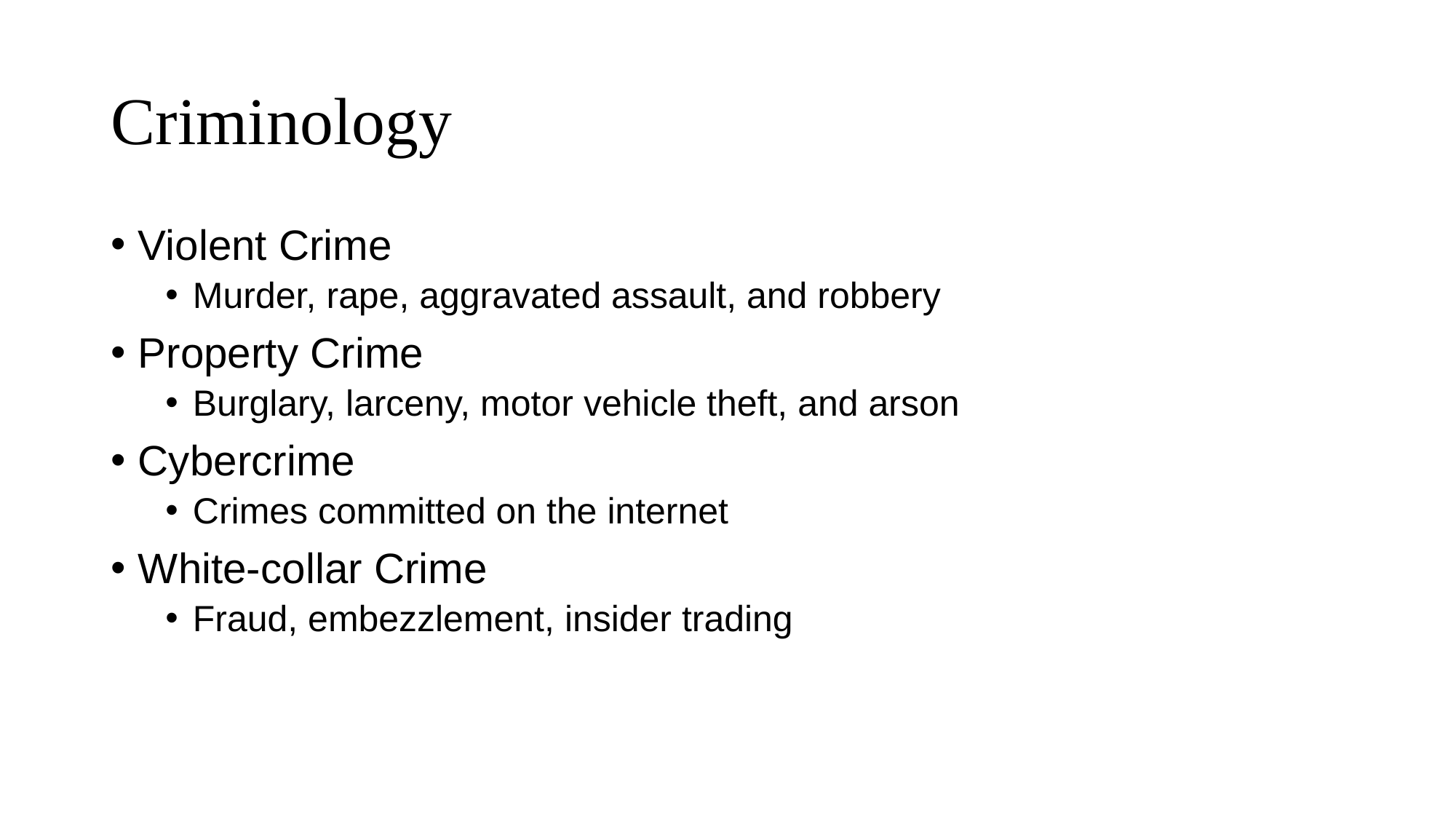

# Criminology
Violent Crime
Murder, rape, aggravated assault, and robbery
Property Crime
Burglary, larceny, motor vehicle theft, and arson
Cybercrime
Crimes committed on the internet
White-collar Crime
Fraud, embezzlement, insider trading